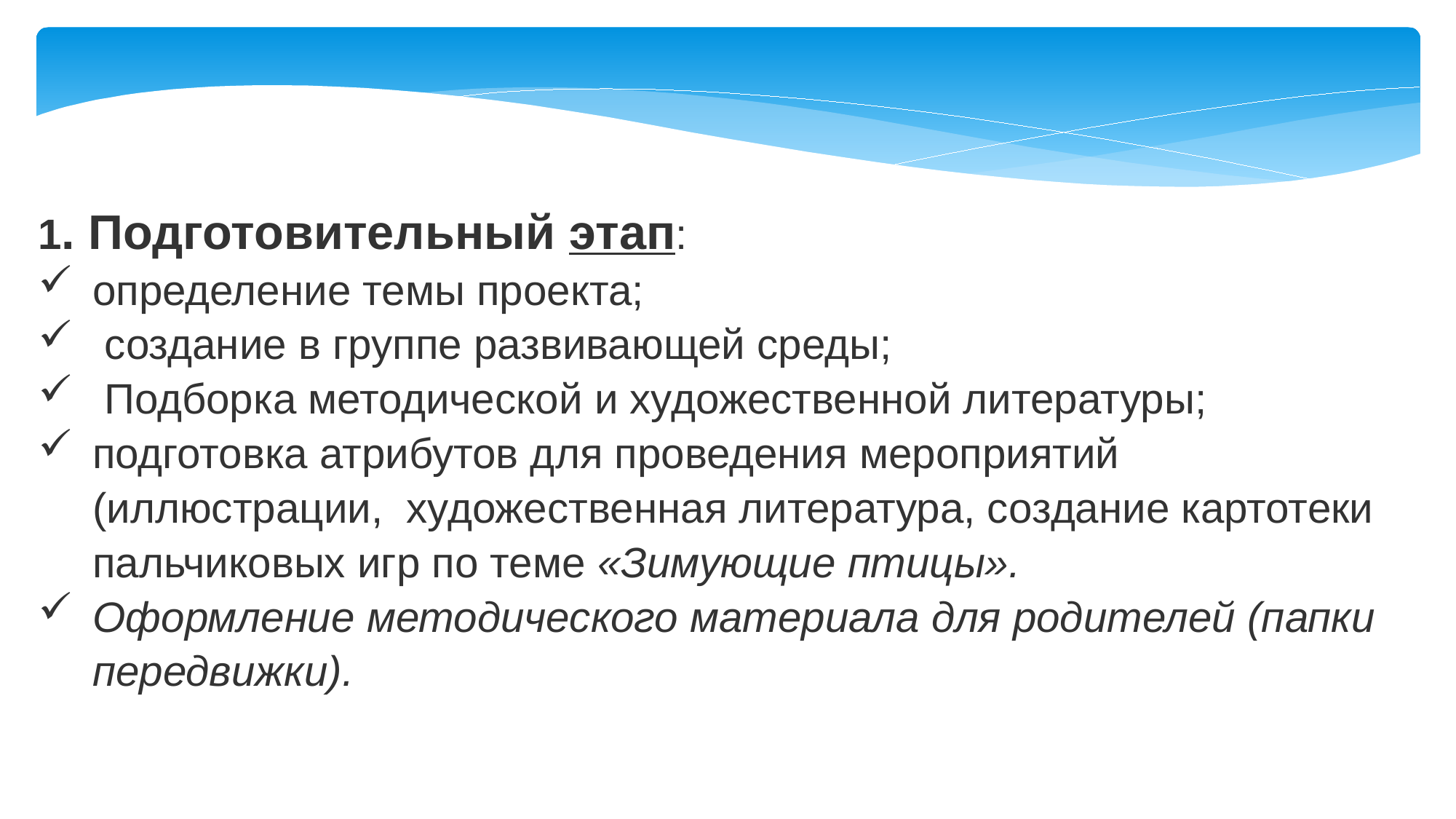

1. Подготовительный этап:
определение темы проекта;
 создание в группе развивающей среды;
 Подборка методической и художественной литературы;
подготовка атрибутов для проведения мероприятий (иллюстрации,  художественная литература, создание картотеки пальчиковых игр по теме «Зимующие птицы».
Оформление методического материала для родителей (папки передвижки).